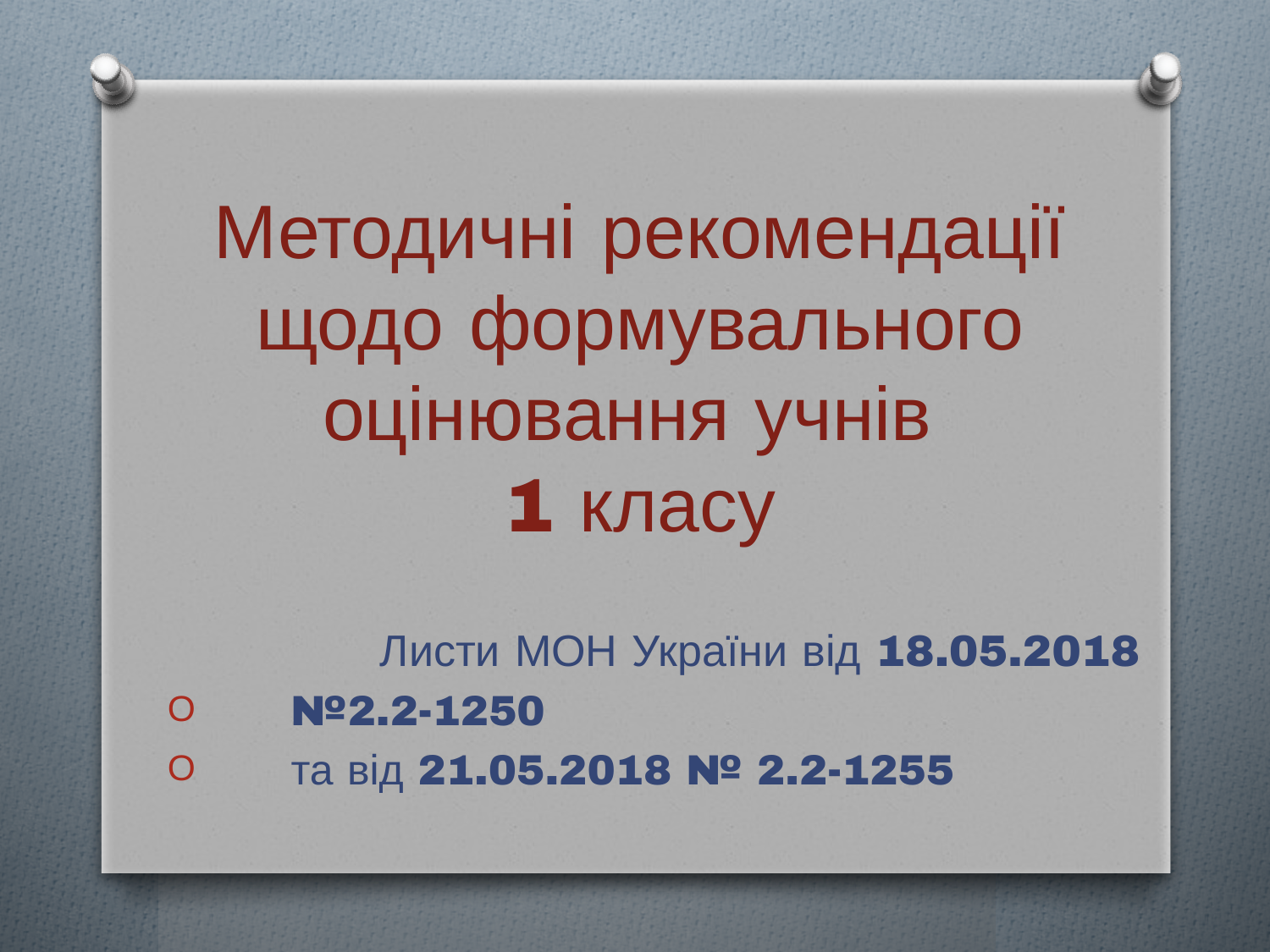

# Методичні рекомендації щодо формувального оцінювання учнів 1 класу
Листи МОН України від 18.05.2018
      №2.2-1250
      та від 21.05.2018 № 2.2-1255